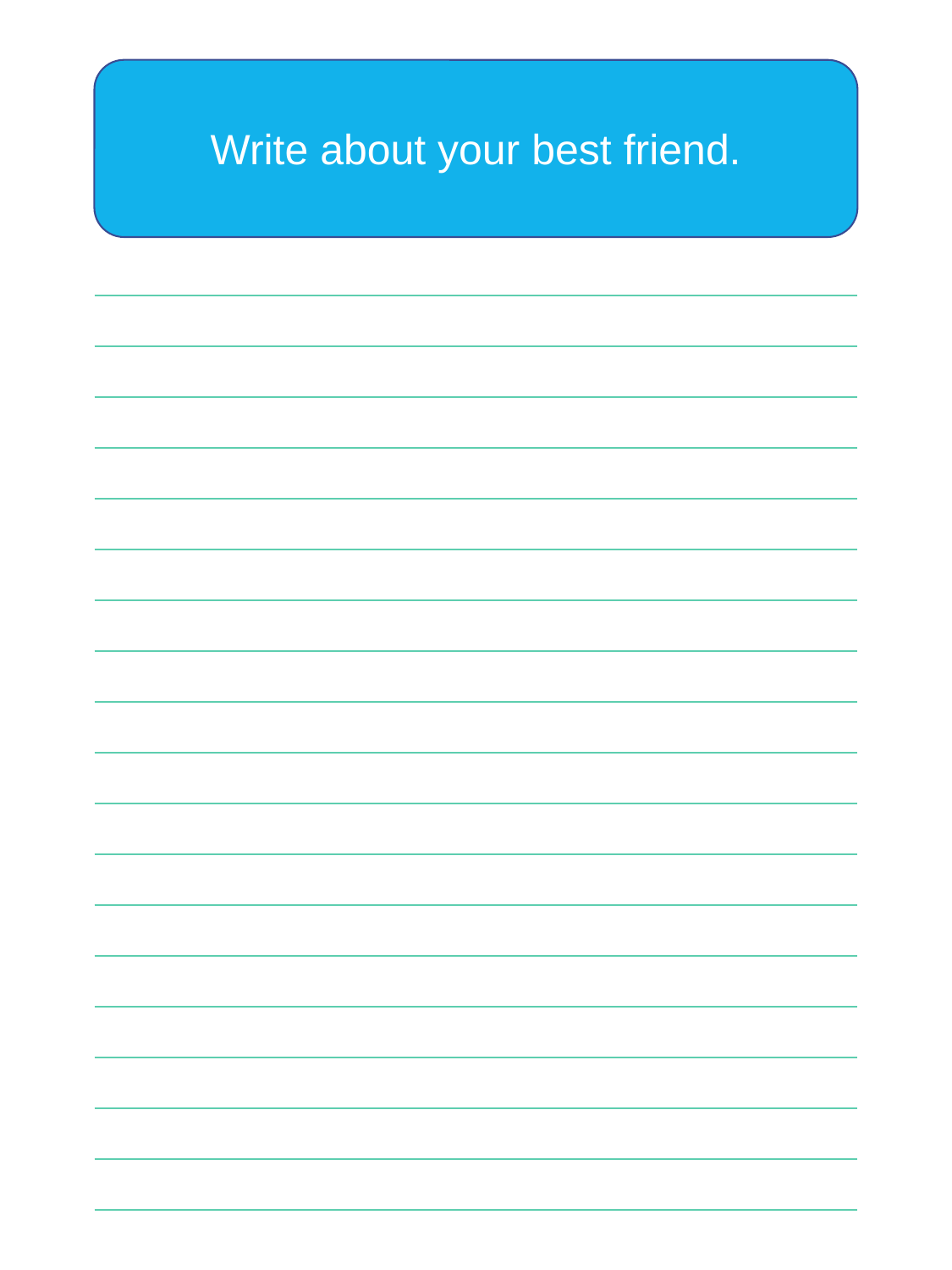

Write about your best friend.
|  |
| --- |
|  |
|  |
|  |
|  |
|  |
|  |
|  |
|  |
|  |
|  |
|  |
|  |
|  |
|  |
|  |
|  |
|  |